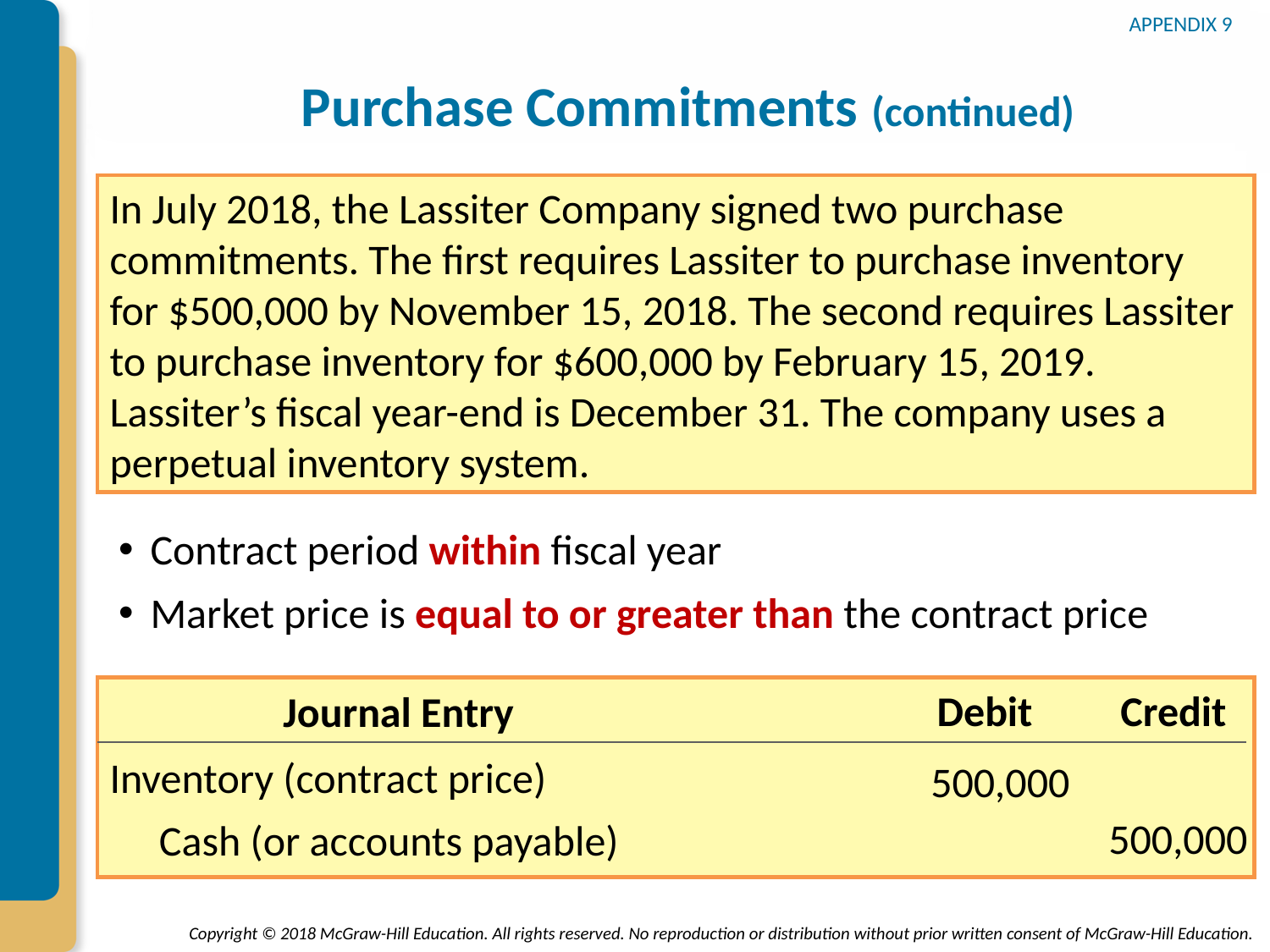

# Purchase Commitments (continued)
APPENDIX 9
In July 2018, the Lassiter Company signed two purchase commitments. The first requires Lassiter to purchase inventory for $500,000 by November 15, 2018. The second requires Lassiter to purchase inventory for $600,000 by February 15, 2019. Lassiter’s fiscal year-end is December 31. The company uses a perpetual inventory system.

Contract period within fiscal year
Market price is equal to or greater than the contract price

Debit
Credit
Journal Entry
Inventory (contract price)
500,000
500,000
Cash (or accounts payable)